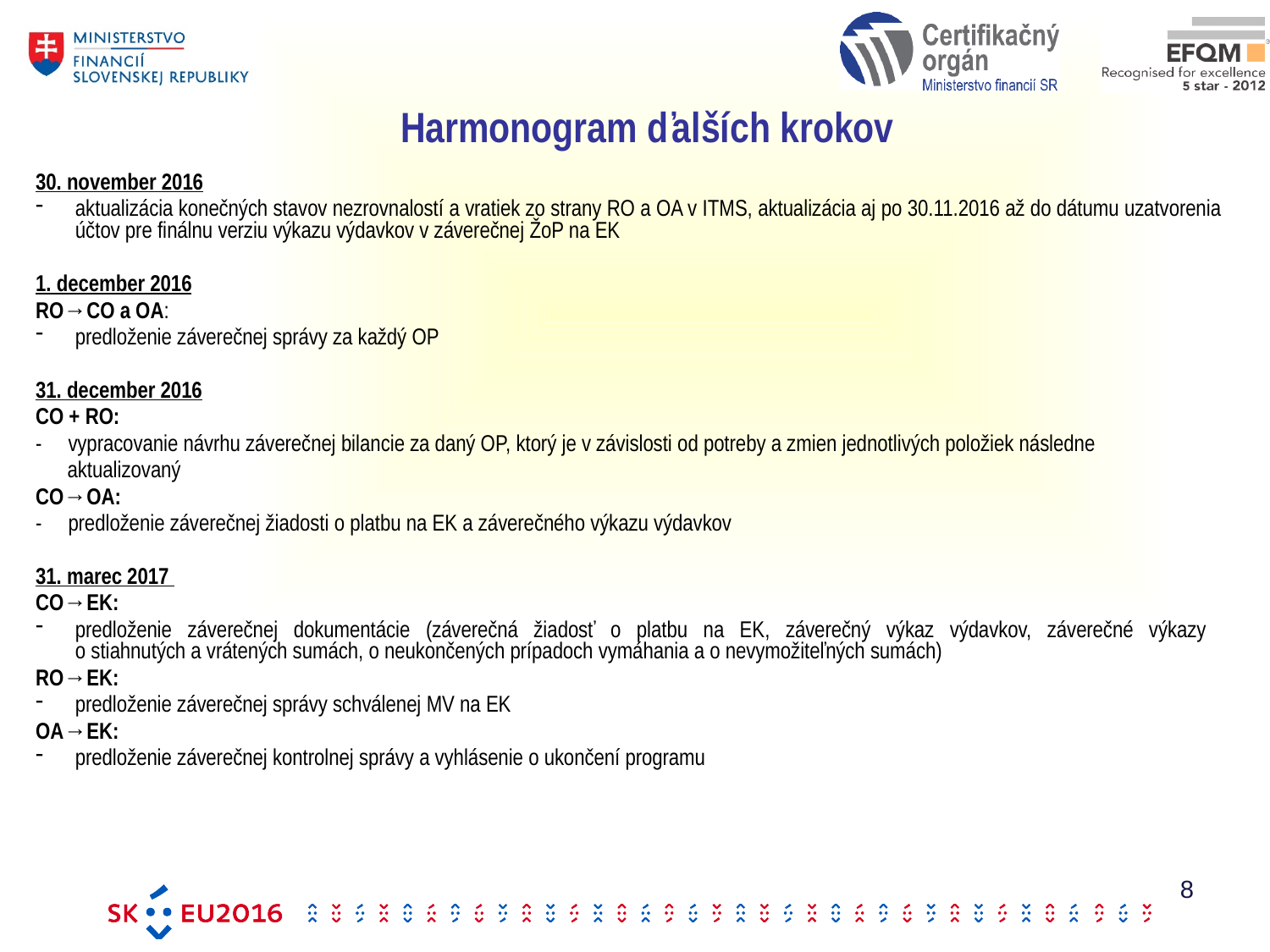

# Harmonogram ďalších krokov
30. november 2016
aktualizácia konečných stavov nezrovnalostí a vratiek zo strany RO a OA v ITMS, aktualizácia aj po 30.11.2016 až do dátumu uzatvorenia účtov pre finálnu verziu výkazu výdavkov v záverečnej ŽoP na EK

1. december 2016
RO→CO a OA:
predloženie záverečnej správy za každý OP

31. december 2016
CO + RO:
-     vypracovanie návrhu záverečnej bilancie za daný OP, ktorý je v závislosti od potreby a zmien jednotlivých položiek následne
      aktualizovaný
CO→OA:
-     predloženie záverečnej žiadosti o platbu na EK a záverečného výkazu výdavkov

31. marec 2017
CO→EK:
predloženie záverečnej dokumentácie (záverečná žiadosť o platbu na EK, záverečný výkaz výdavkov, záverečné výkazy
o stiahnutých a vrátených sumách, o neukončených prípadoch vymáhania a o nevymožiteľných sumách)
RO→EK:
predloženie záverečnej správy schválenej MV na EK
OA→EK:
predloženie záverečnej kontrolnej správy a vyhlásenie o ukončení programu
8